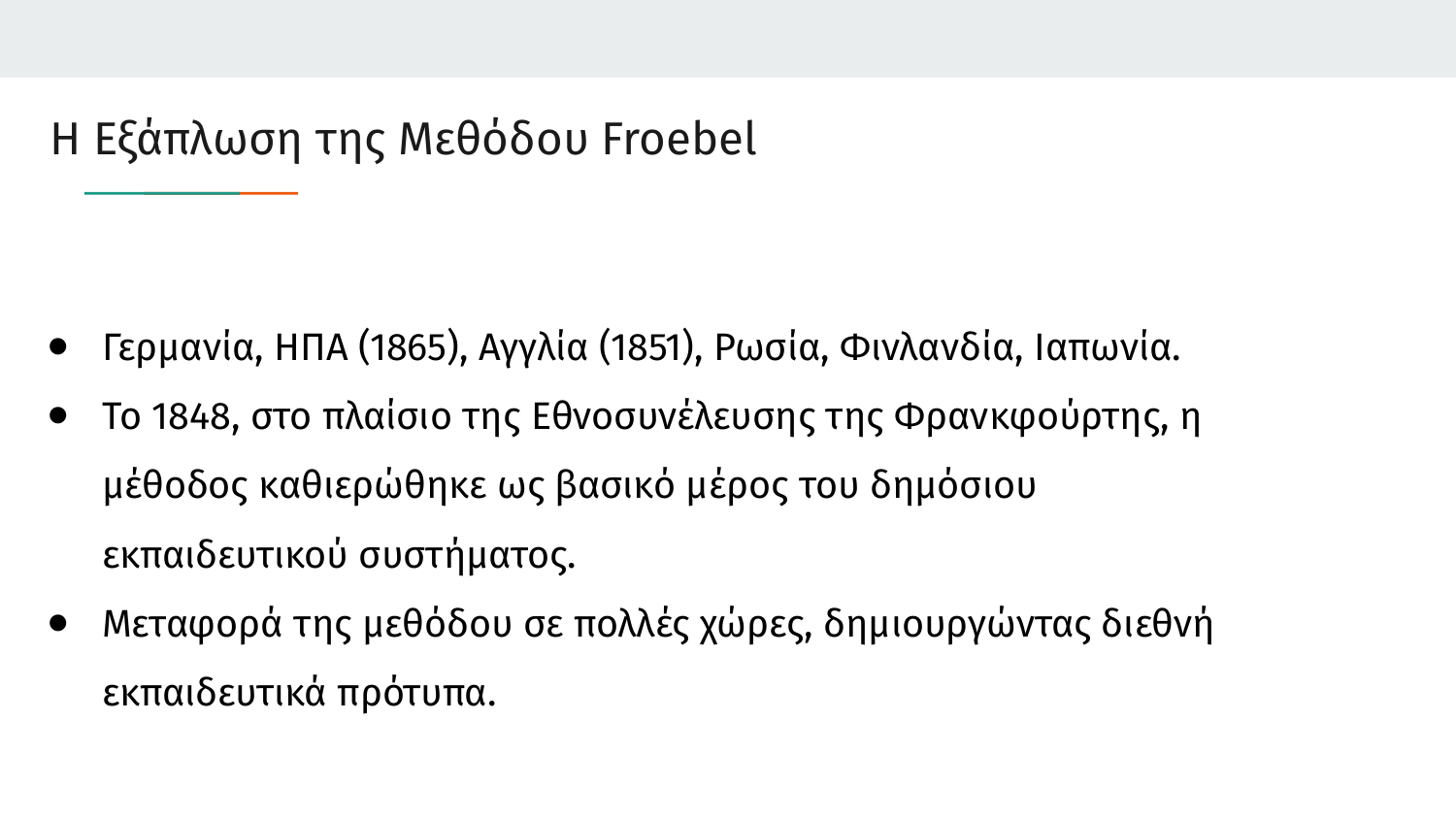

# Η Εξάπλωση της Μεθόδου Froebel

Γερμανία, ΗΠΑ (1865), Αγγλία (1851), Ρωσία, Φινλανδία, Ιαπωνία.
Το 1848, στο πλαίσιο της Εθνοσυνέλευσης της Φρανκφούρτης, η μέθοδος καθιερώθηκε ως βασικό μέρος του δημόσιου εκπαιδευτικού συστήματος.
Μεταφορά της μεθόδου σε πολλές χώρες, δημιουργώντας διεθνή εκπαιδευτικά πρότυπα.